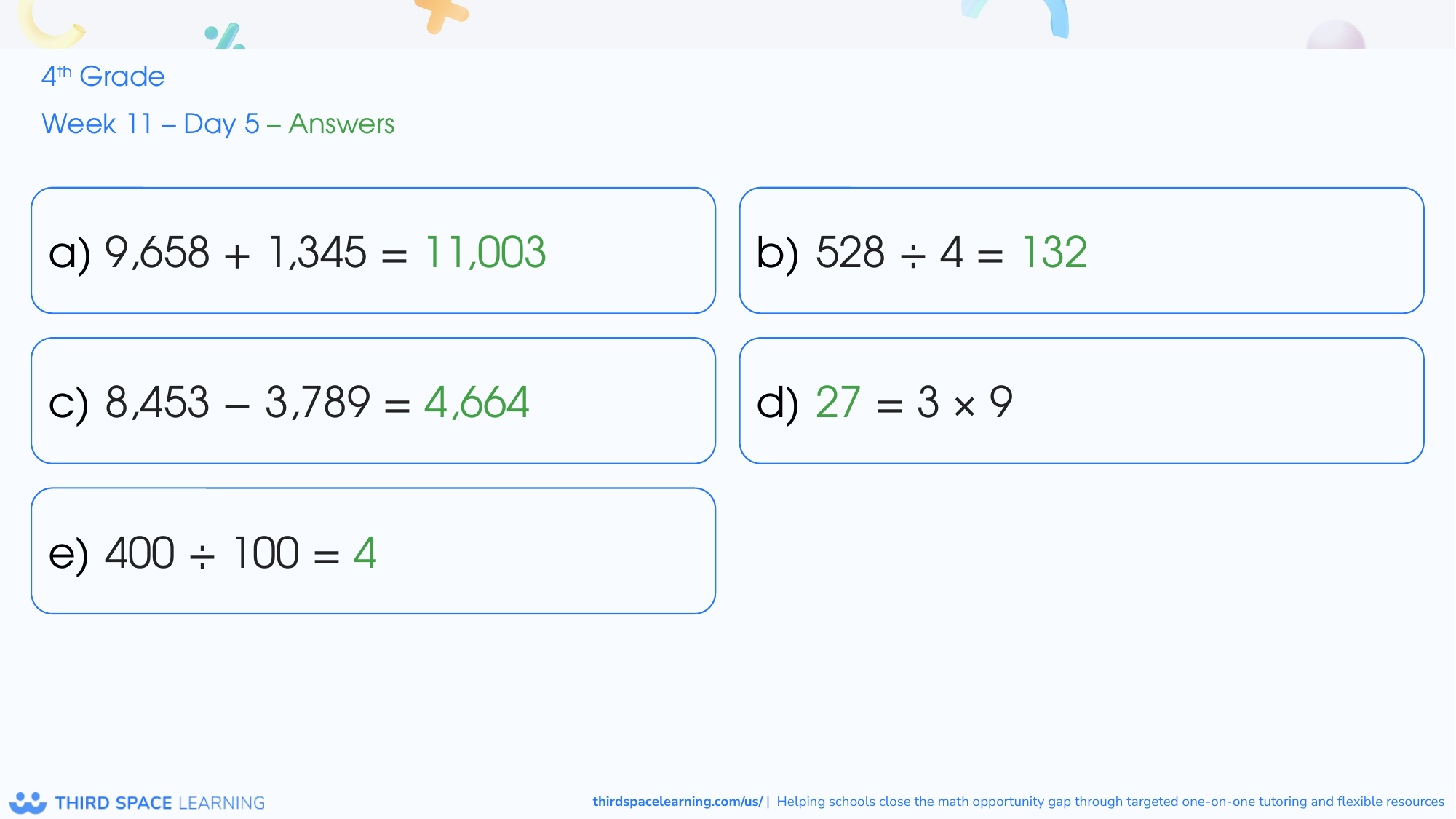

4th Grade
Week 11 – Day 5 – Answers
9,658 + 1,345 = 11,003
528 ÷ 4 = 132
8,453 − 3,789 = 4,664
27 = 3 × 9
400 ÷ 100 = 4